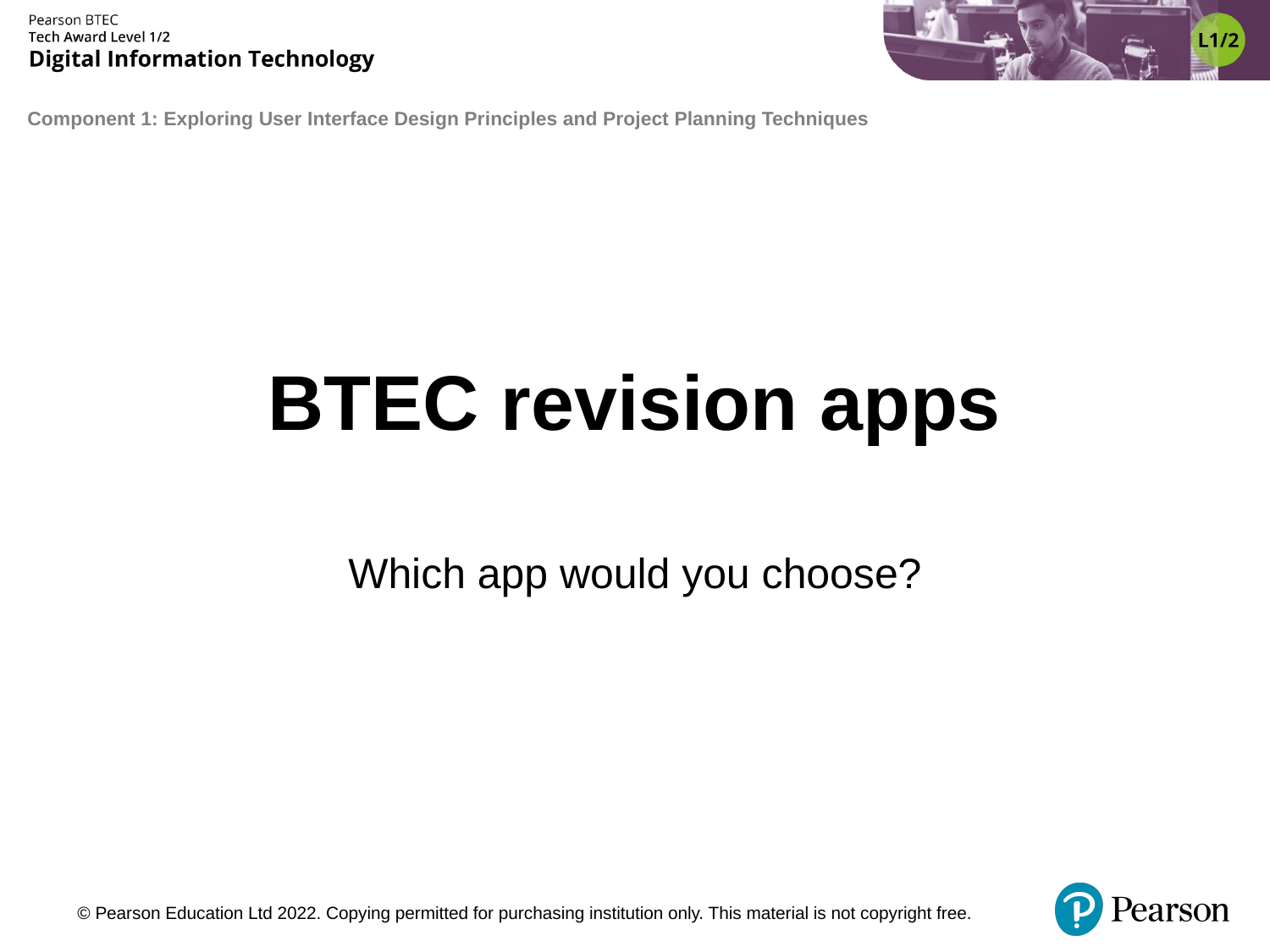

# BTEC revision apps
Which app would you choose?